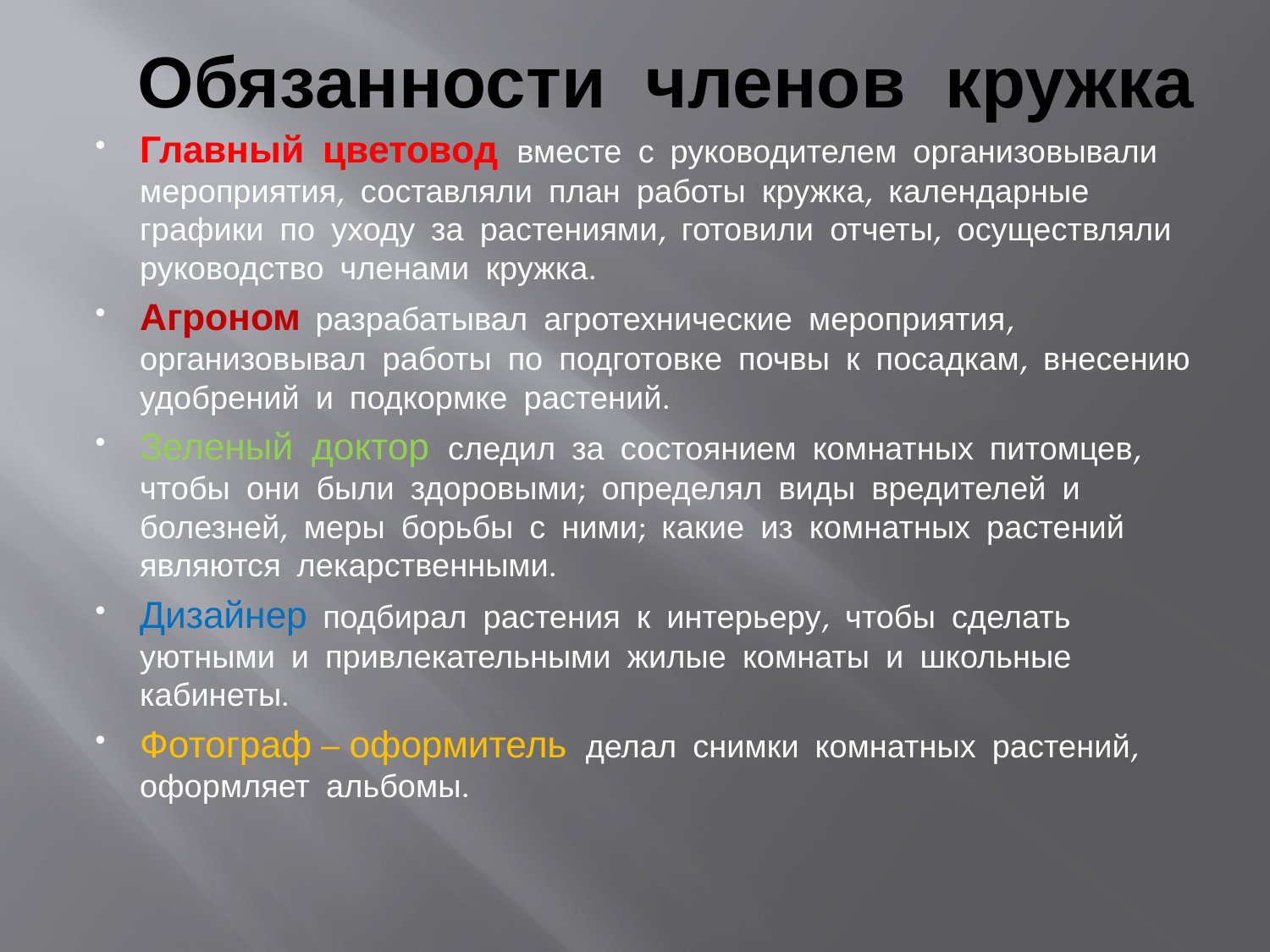

# Обязанности  членов  кружка
Главный  цветовод  вместе  с  руководителем  организовывали  мероприятия,  составляли  план  работы  кружка,  календарные  графики  по  уходу  за  растениями,  готовили  отчеты,  осуществляли  руководство  членами  кружка.
Агроном  разрабатывал  агротехнические  мероприятия,  организовывал  работы  по  подготовке  почвы  к  посадкам,  внесению  удобрений  и  подкормке  растений.
Зеленый  доктор  следил  за  состоянием  комнатных  питомцев,  чтобы  они  были  здоровыми;  определял  виды  вредителей  и  болезней,  меры  борьбы  с  ними;  какие  из  комнатных  растений  являются  лекарственными.
Дизайнер  подбирал  растения  к  интерьеру,  чтобы  сделать  уютными  и  привлекательными  жилые  комнаты  и  школьные  кабинеты.
Фотограф – оформитель  делал  снимки  комнатных  растений,  оформляет  альбомы.